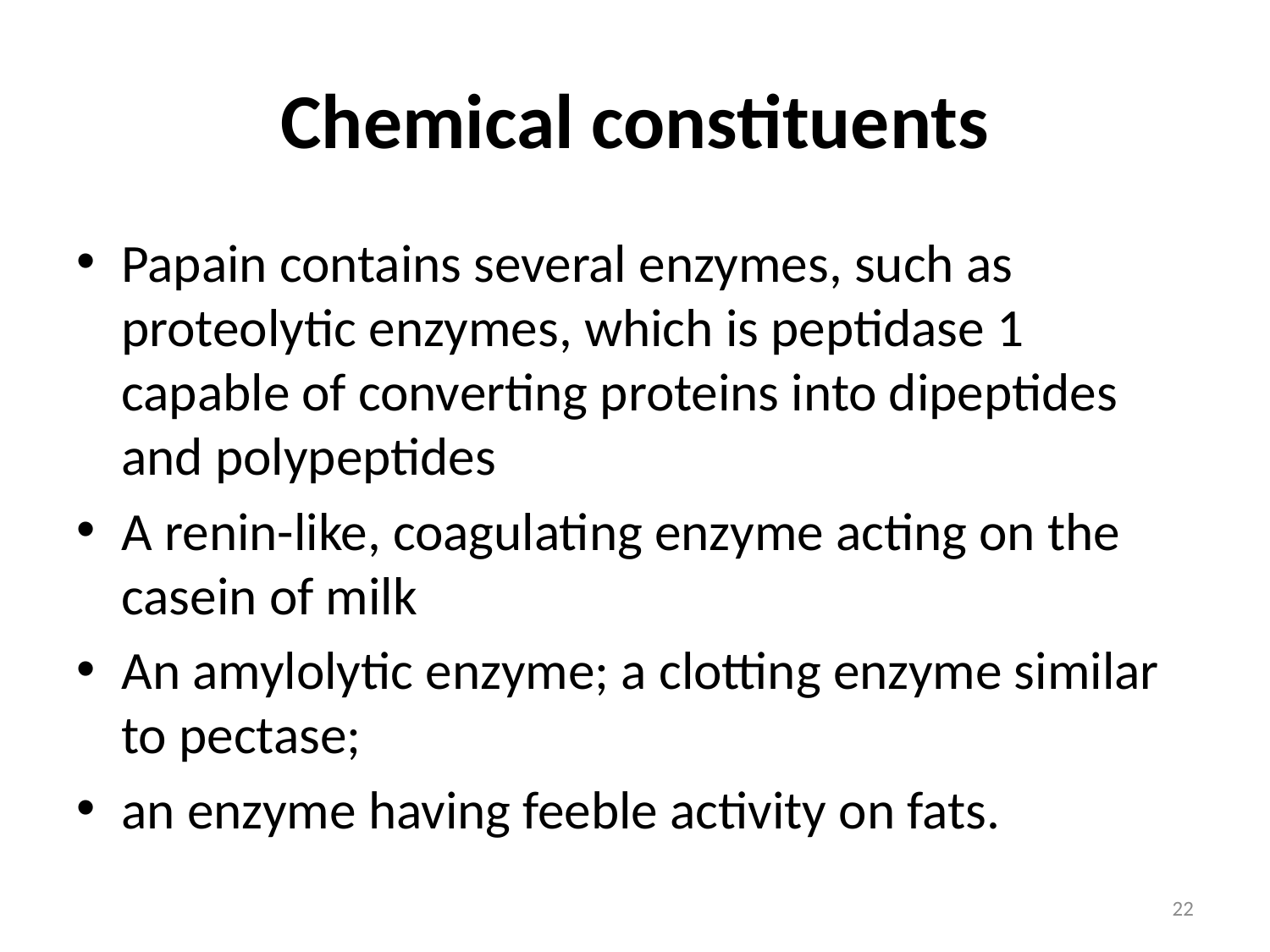

# Chemical constituents
Papain contains several enzymes, such as proteolytic enzymes, which is peptidase 1 capable of converting proteins into dipeptides and polypeptides
A renin-like, coagulating enzyme acting on the casein of milk
An amylolytic enzyme; a clotting enzyme similar to pectase;
an enzyme having feeble activity on fats.

22